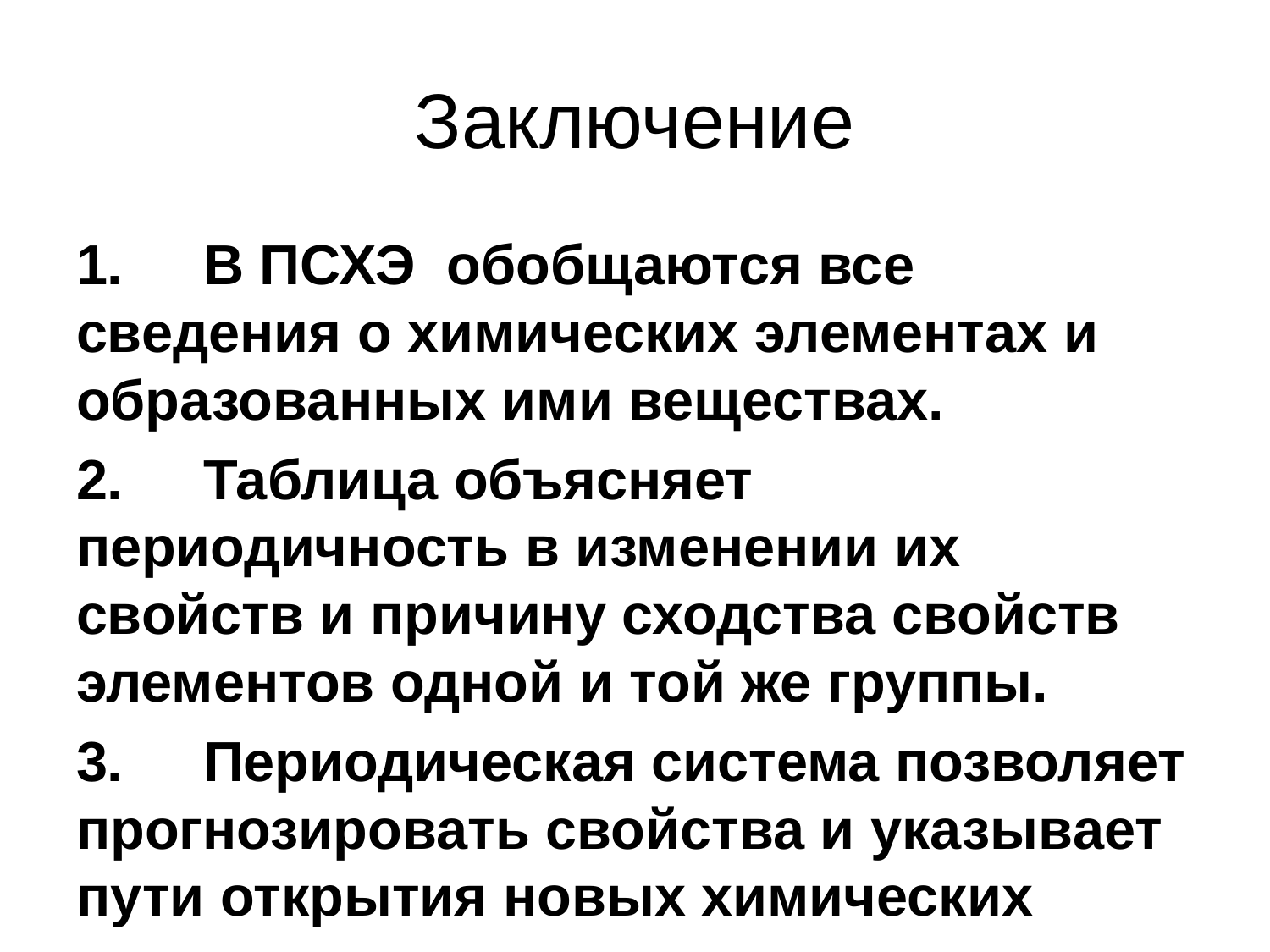

# Заключение
1.	В ПСХЭ  обобщаются все сведения о химических элементах и образованных ими веществах.
2.	Таблица объясняет периодичность в изменении их свойств и причину сходства свойств элементов одной и той же группы.
3.	Периодическая система позволяет прогнозировать свойства и указывает пути открытия новых химических элементов.